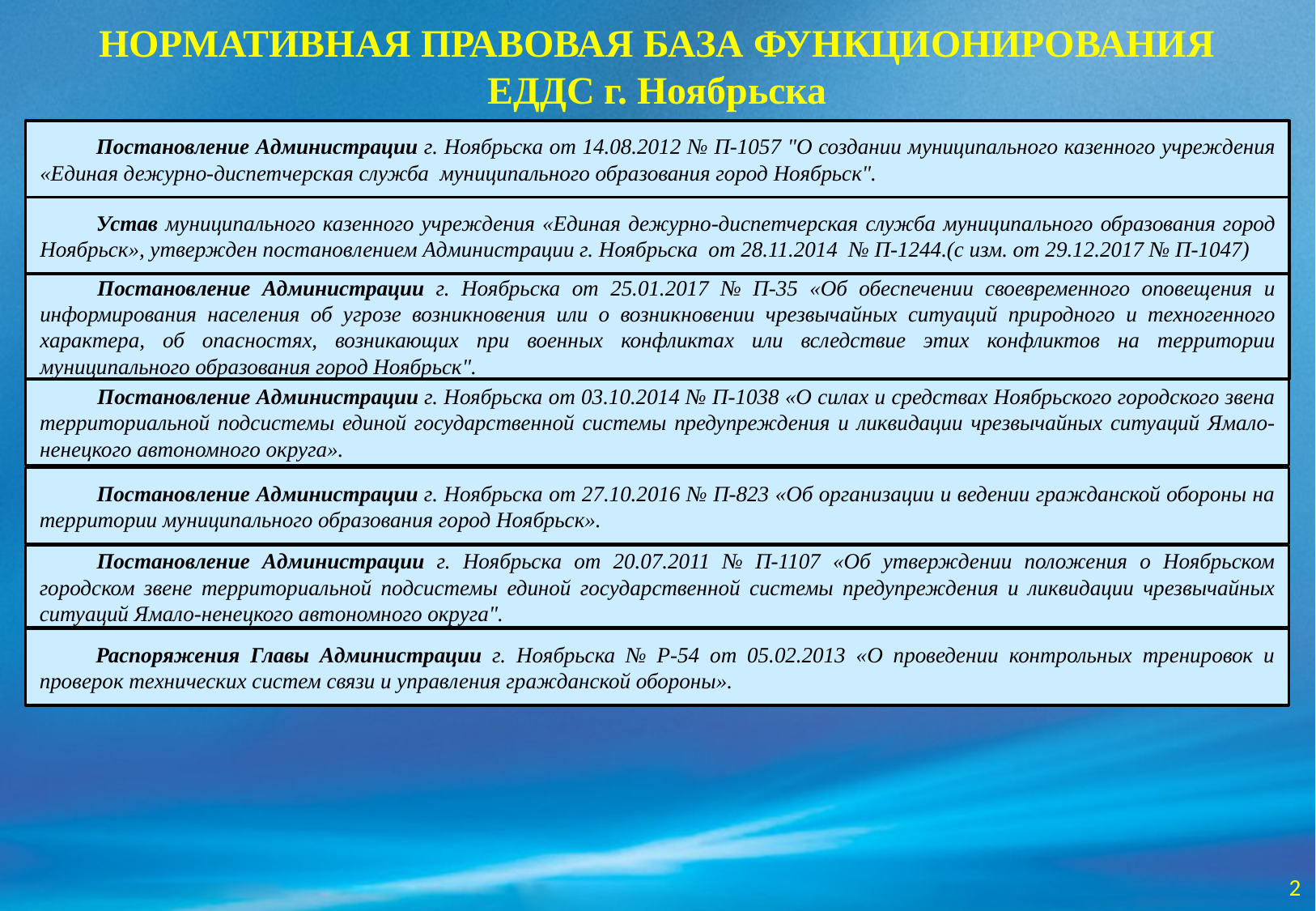

# НОРМАТИВНАЯ ПРАВОВАЯ БАЗА ФУНКЦИОНИРОВАНИЯ ЕДДС г. Ноябрьска
Постановление Администрации г. Ноябрьска от 14.08.2012 № П-1057 "О создании муниципального казенного учреждения «Единая дежурно-диспетчерская служба  муниципального образования город Ноябрьск".
Устав муниципального казенного учреждения «Единая дежурно-диспетчерская служба муниципального образования город Ноябрьск», утвержден постановлением Администрации г. Ноябрьска  от 28.11.2014  № П-1244.(с изм. от 29.12.2017 № П-1047)
Постановление Администрации г. Ноябрьска от 25.01.2017 № П-35 «Об обеспечении своевременного оповещения и информирования населения об угрозе возникновения или о возникновении чрезвычайных ситуаций природного и техногенного характера, об опасностях, возникающих при военных конфликтах или вследствие этих конфликтов на территории муниципального образования город Ноябрьск".
Постановление Администрации г. Ноябрьска от 03.10.2014 № П-1038 «О силах и средствах Ноябрьского городского звена территориальной подсистемы единой государственной системы предупреждения и ликвидации чрезвычайных ситуаций Ямало-ненецкого автономного округа».
Постановление Администрации г. Ноябрьска от 27.10.2016 № П-823 «Об организации и ведении гражданской обороны на территории муниципального образования город Ноябрьск».
Постановление Администрации г. Ноябрьска от 20.07.2011 № П-1107 «Об утверждении положения о Ноябрьском городском звене территориальной подсистемы единой государственной системы предупреждения и ликвидации чрезвычайных ситуаций Ямало-ненецкого автономного округа".
Распоряжения Главы Администрации г. Ноябрьска № Р-54 от 05.02.2013 «О проведении контрольных тренировок и проверок технических систем связи и управления гражданской обороны».
2